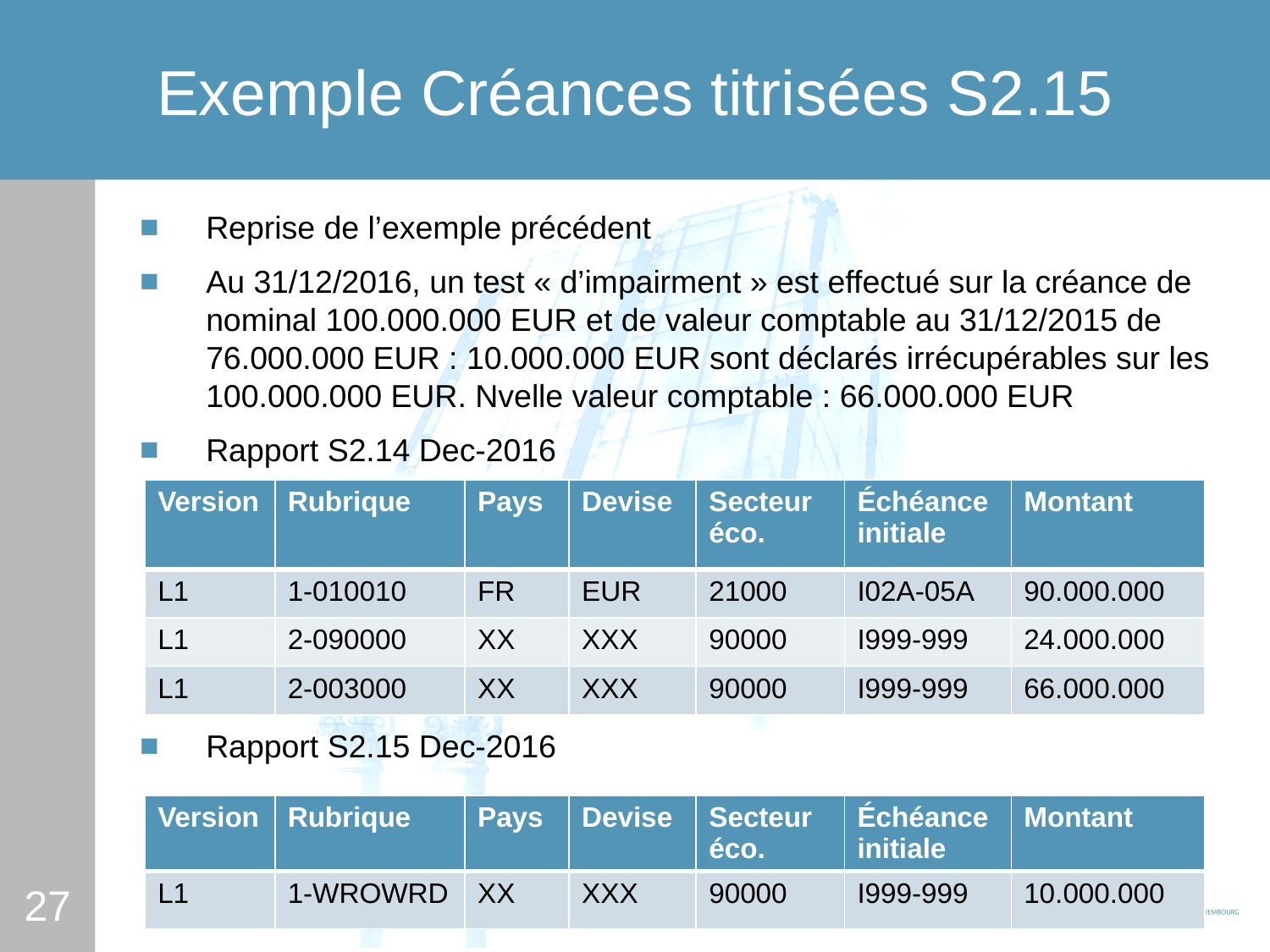

# Exemple Créances titrisées S2.15
Reprise de l’exemple précédent
Au 31/12/2016, un test « d’impairment » est effectué sur la créance de nominal 100.000.000 EUR et de valeur comptable au 31/12/2015 de 76.000.000 EUR : 10.000.000 EUR sont déclarés irrécupérables sur les 100.000.000 EUR. Nvelle valeur comptable : 66.000.000 EUR
Rapport S2.14 Dec-2016

Rapport S2.15 Dec-2016

| Version | Rubrique | Pays | Devise | Secteur éco. | Échéance initiale | Montant |
| --- | --- | --- | --- | --- | --- | --- |
| L1 | 1-010010 | FR | EUR | 21000 | I02A-05A | 90.000.000 |
| L1 | 2-090000 | XX | XXX | 90000 | I999-999 | 24.000.000 |
| L1 | 2-003000 | XX | XXX | 90000 | I999-999 | 66.000.000 |
| Version | Rubrique | Pays | Devise | Secteur éco. | Échéance initiale | Montant |
| --- | --- | --- | --- | --- | --- | --- |
| L1 | 1-WROWRD | XX | XXX | 90000 | I999-999 | 10.000.000 |
27